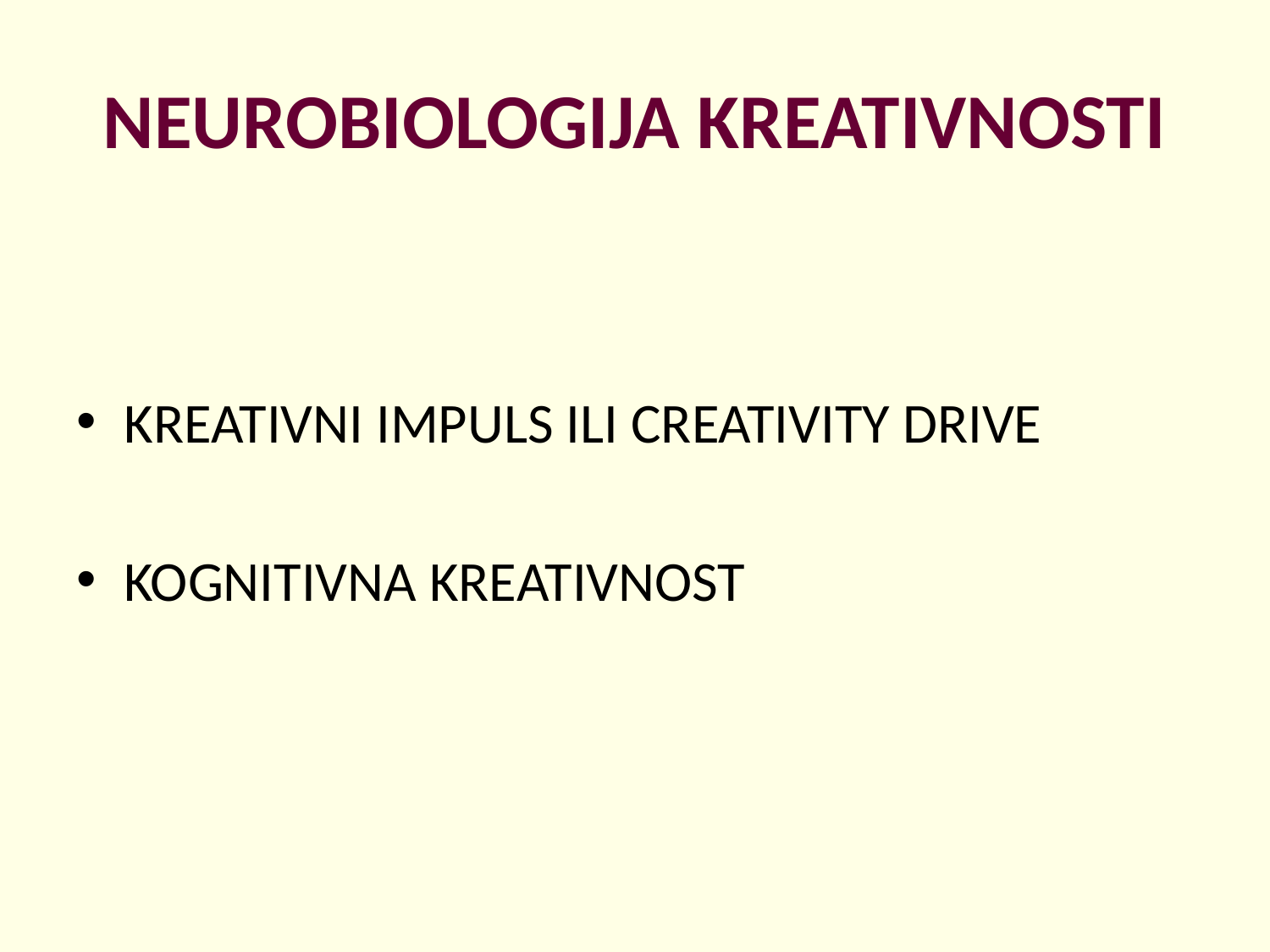

# NEUROBIOLOGIJA KREATIVNOSTI

KREATIVNI IMPULS ILI CREATIVITY DRIVE

KOGNITIVNA KREATIVNOST